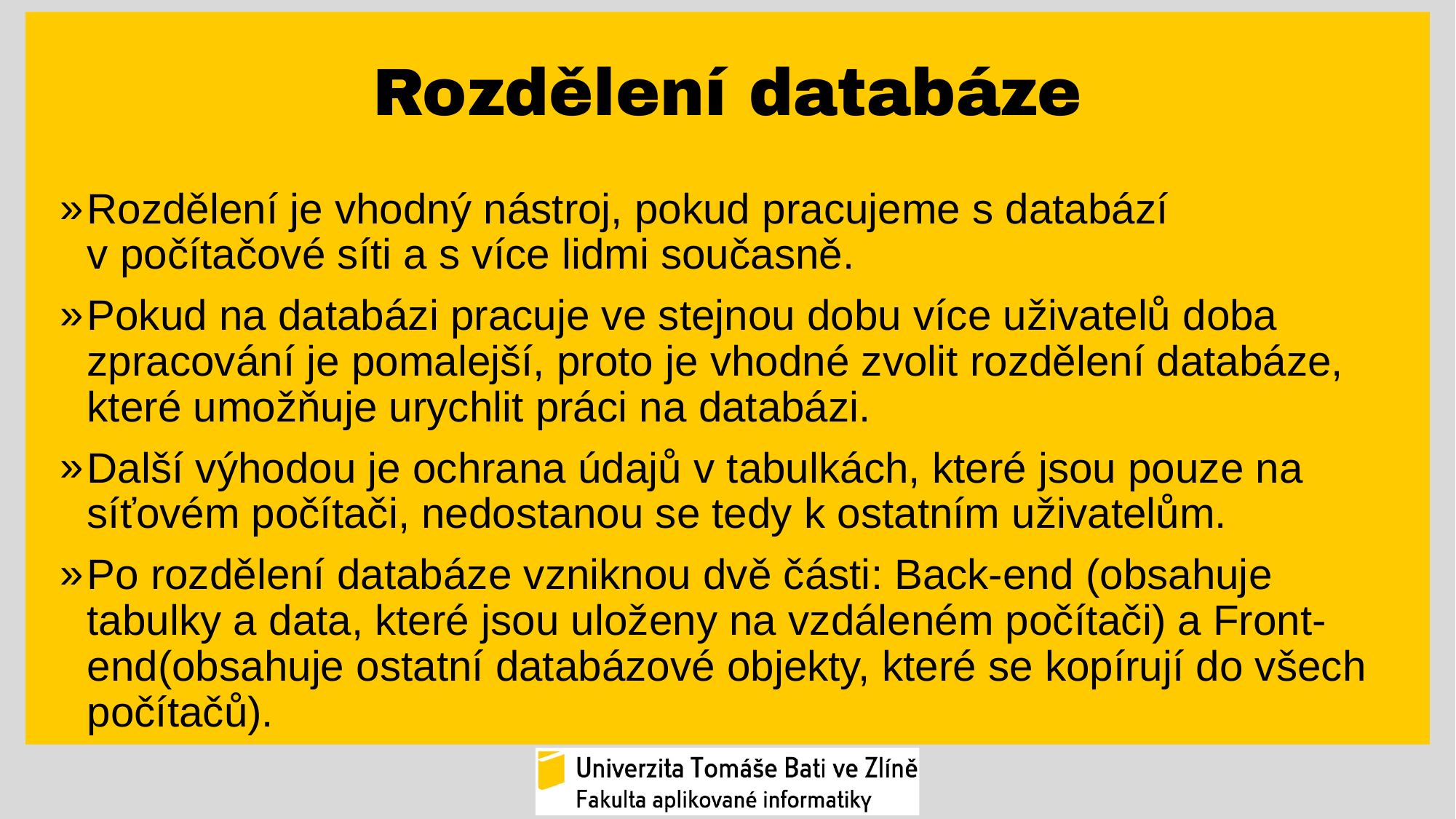

# Rozdělení databáze
Rozdělení je vhodný nástroj, pokud pracujeme s databází v počítačové síti a s více lidmi současně.
Pokud na databázi pracuje ve stejnou dobu více uživatelů doba zpracování je pomalejší, proto je vhodné zvolit rozdělení databáze, které umožňuje urychlit práci na databázi.
Další výhodou je ochrana údajů v tabulkách, které jsou pouze na síťovém počítači, nedostanou se tedy k ostatním uživatelům.
Po rozdělení databáze vzniknou dvě části: Back-end (obsahuje tabulky a data, které jsou uloženy na vzdáleném počítači) a Front-end(obsahuje ostatní databázové objekty, které se kopírují do všech počítačů).